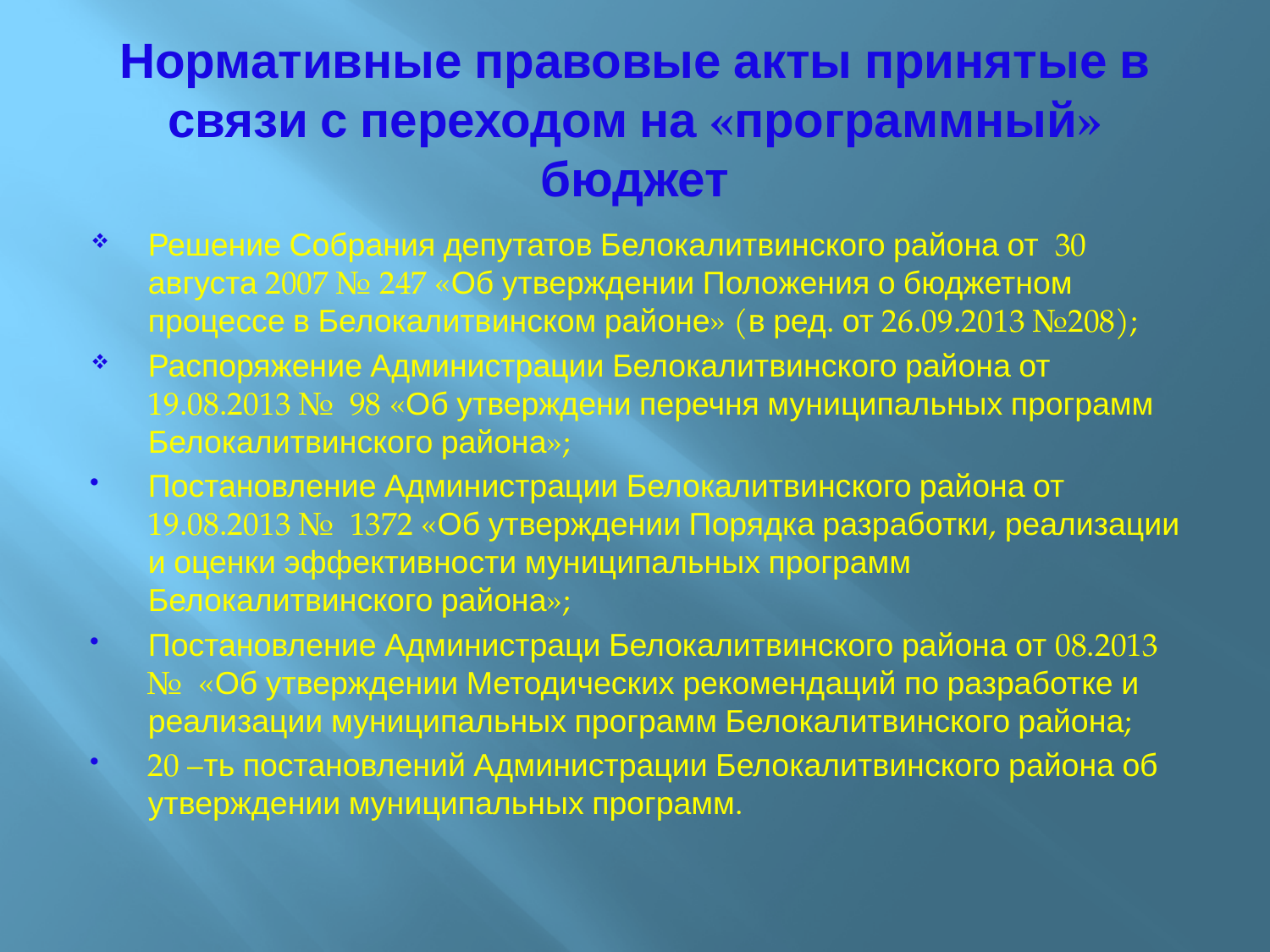

# Нормативные правовые акты принятые в связи с переходом на «программный» бюджет
Решение Собрания депутатов Белокалитвинского района от  30 августа 2007 № 247 «Об утверждении Положения о бюджетном процессе в Белокалитвинском районе» (в ред. от 26.09.2013 №208);
Распоряжение Администрации Белокалитвинского района от 19.08.2013 №  98 «Об утверждени перечня муниципальных программ Белокалитвинского района»;
Постановление Администрации Белокалитвинского района от 19.08.2013 №  1372 «Об утверждении Порядка разработки, реализации и оценки эффективности муниципальных программ Белокалитвинского района»;
Постановление Администраци Белокалитвинского района от 08.2013 №  «Об утверждении Методических рекомендаций по разработке и реализации муниципальных программ Белокалитвинского района;
20 –ть постановлений Администрации Белокалитвинского района об утверждении муниципальных программ.